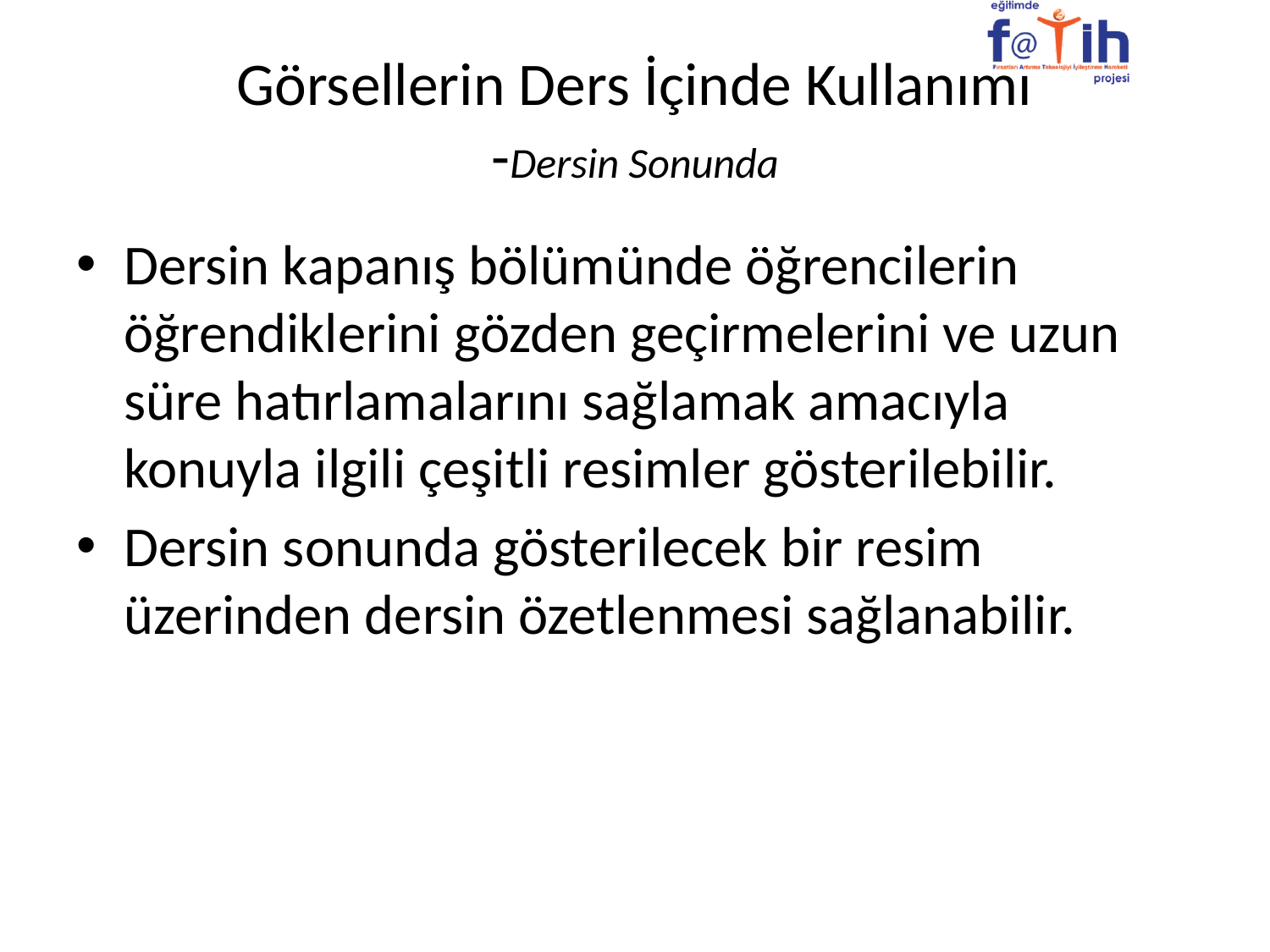

# Görsellerin Ders İçinde Kullanımı -Dersin Sonunda
Dersin kapanış bölümünde öğrencilerin öğrendiklerini gözden geçirmelerini ve uzun süre hatırlamalarını sağlamak amacıyla konuyla ilgili çeşitli resimler gösterilebilir.
Dersin sonunda gösterilecek bir resim üzerinden dersin özetlenmesi sağlanabilir.